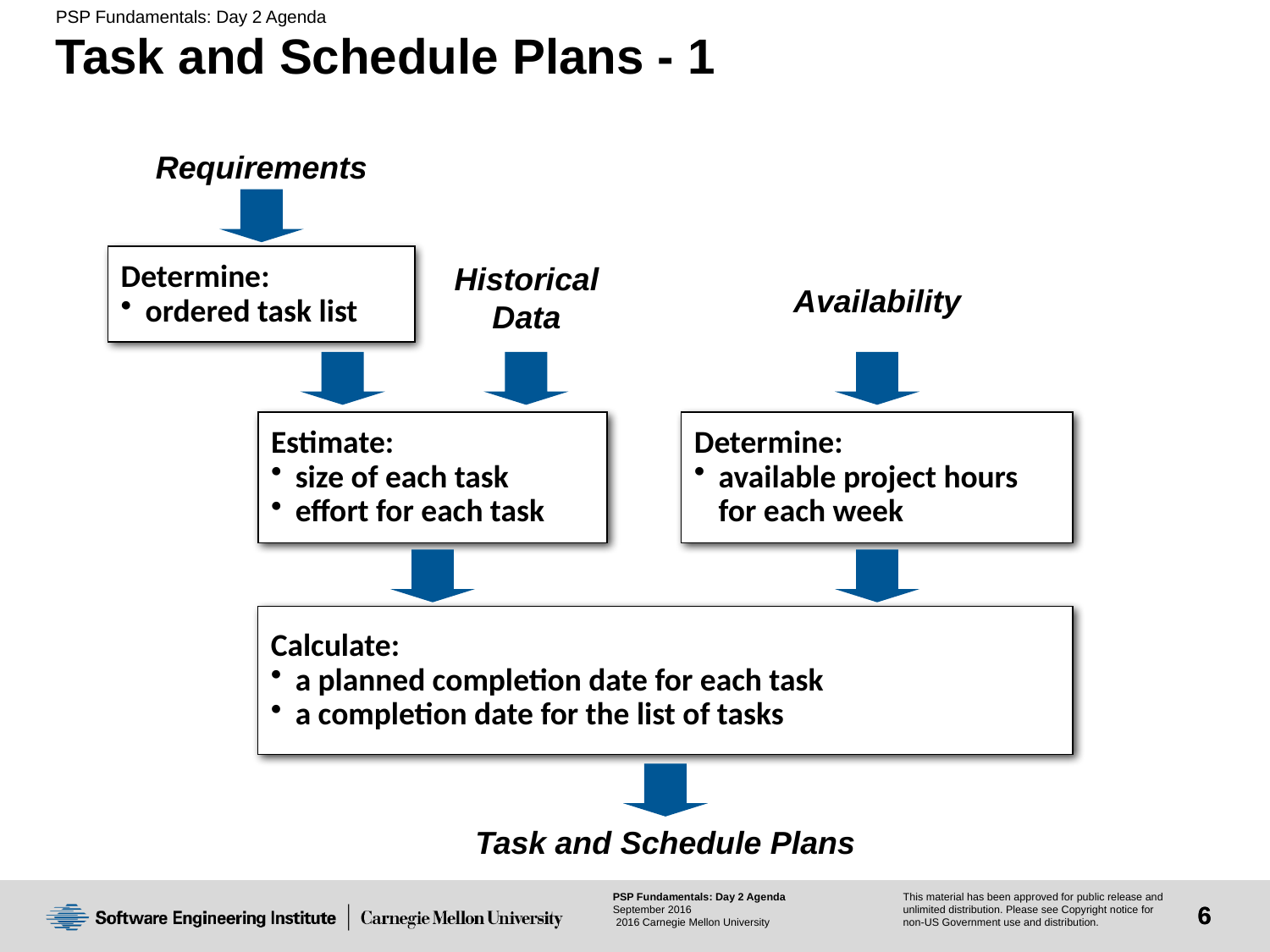

# Task and Schedule Plans - 1
Requirements

Determine:
ordered task list
Historical
Data
Availability

Estimate:
size of each task
effort for each task
Determine:
available project hours for each week

Calculate:
a planned completion date for each task
a completion date for the list of tasks

Task and Schedule Plans